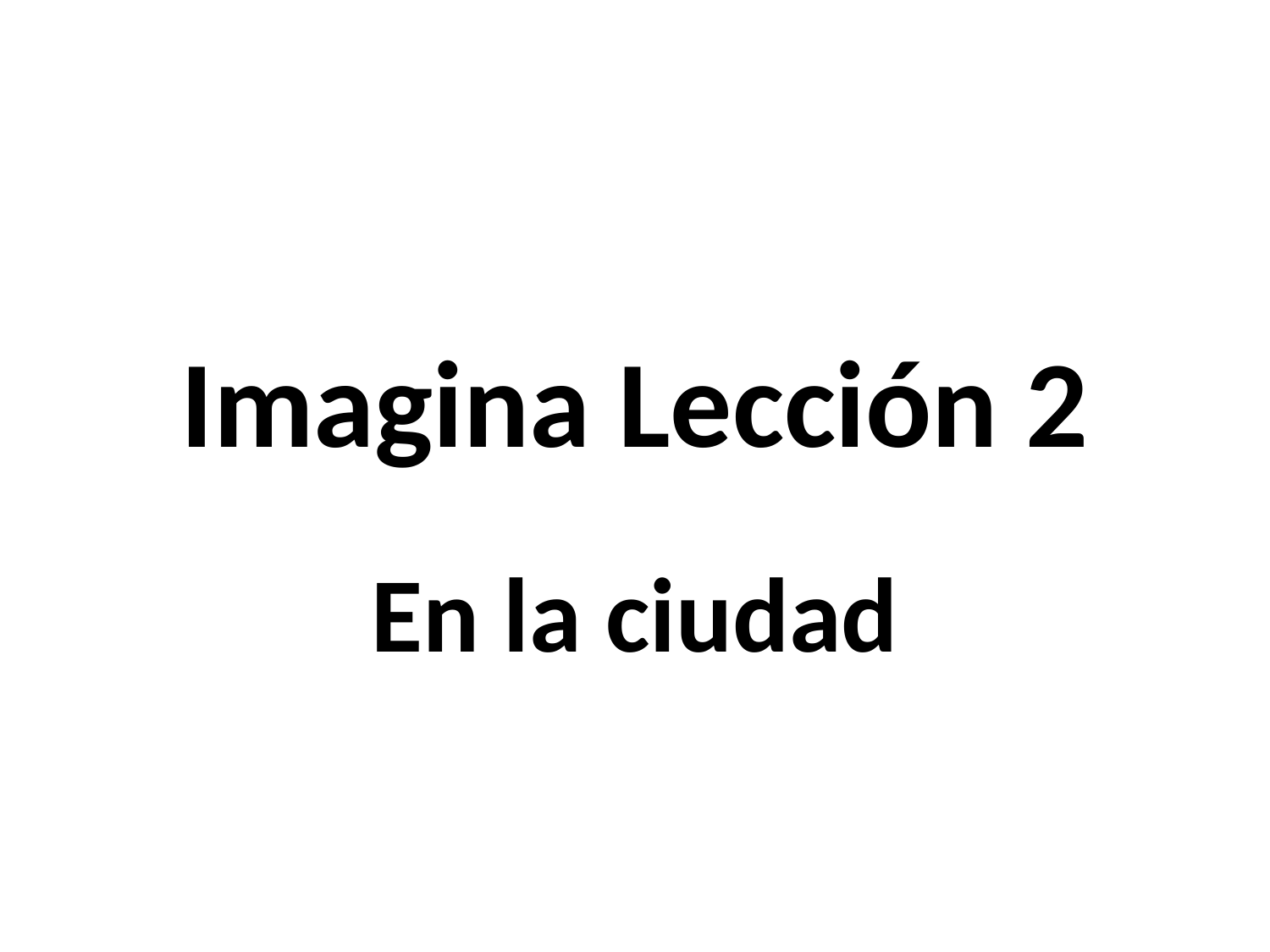

# Imagina Lección 2
En la ciudad